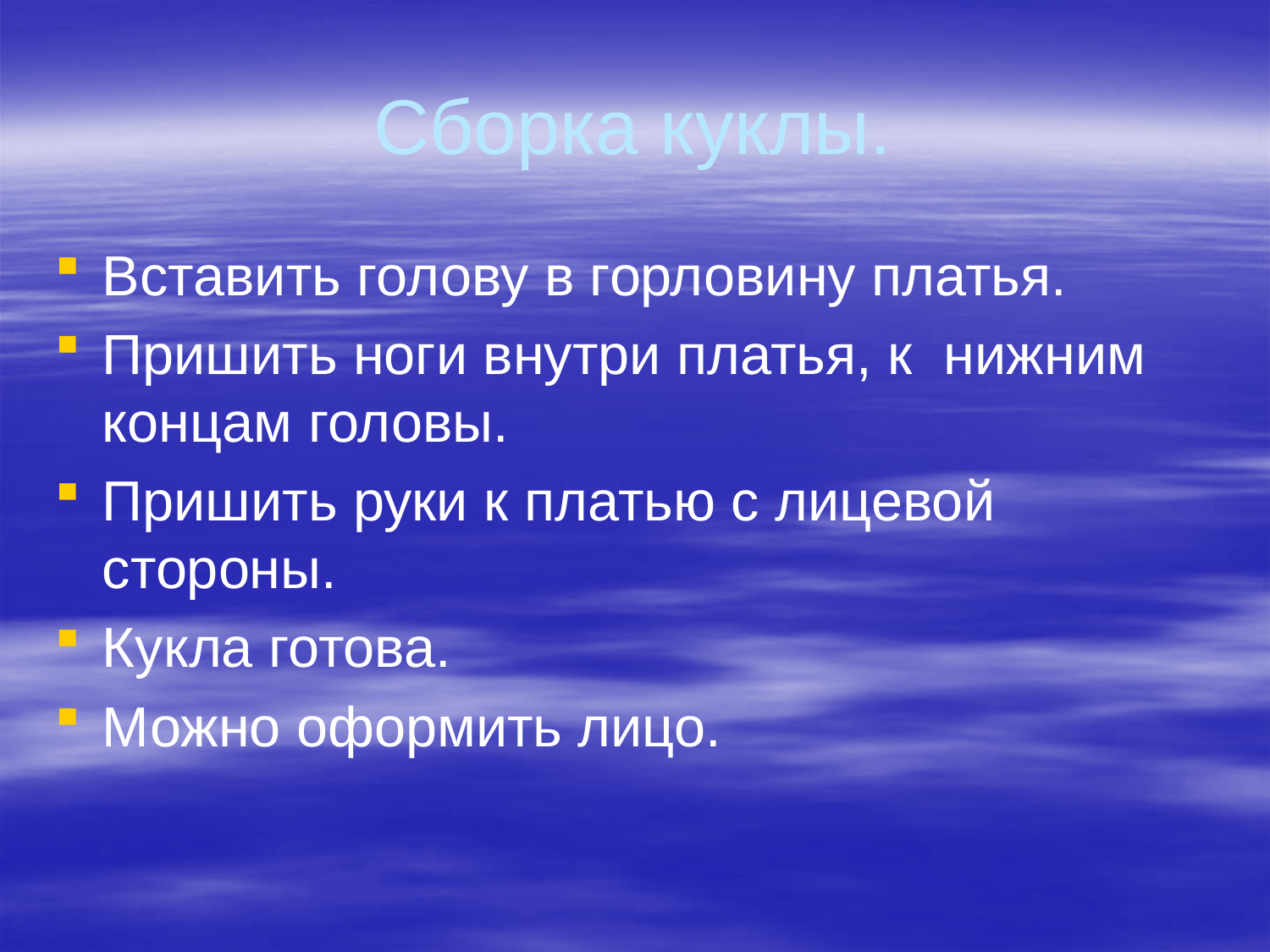

# Сборка куклы.
Вставить голову в горловину платья.
Пришить ноги внутри платья, к  нижним концам головы.
Пришить руки к платью с лицевой стороны.
Кукла готова.
Можно оформить лицо.